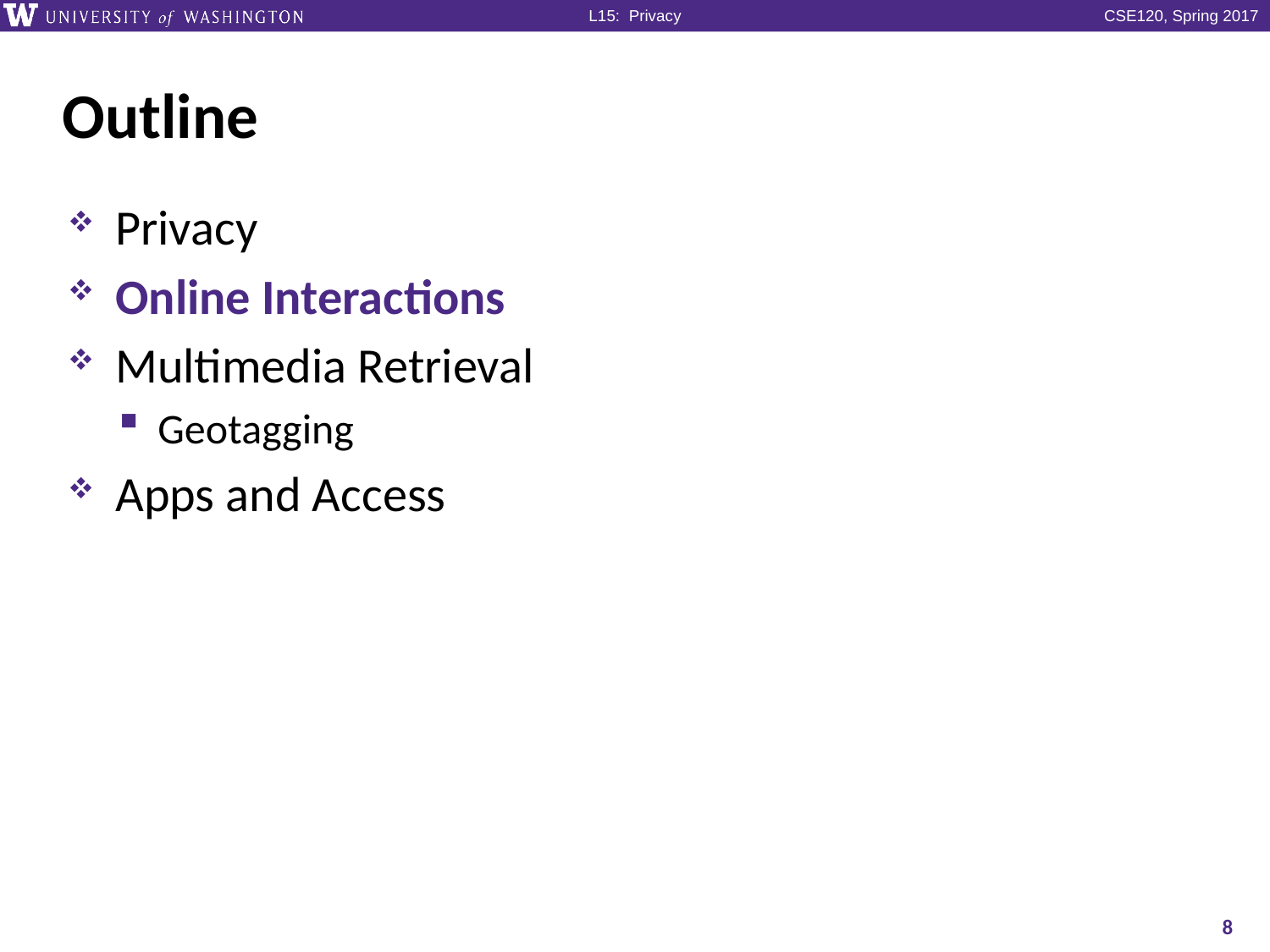

# Outline
Privacy
Online Interactions
Multimedia Retrieval
Geotagging
Apps and Access
8